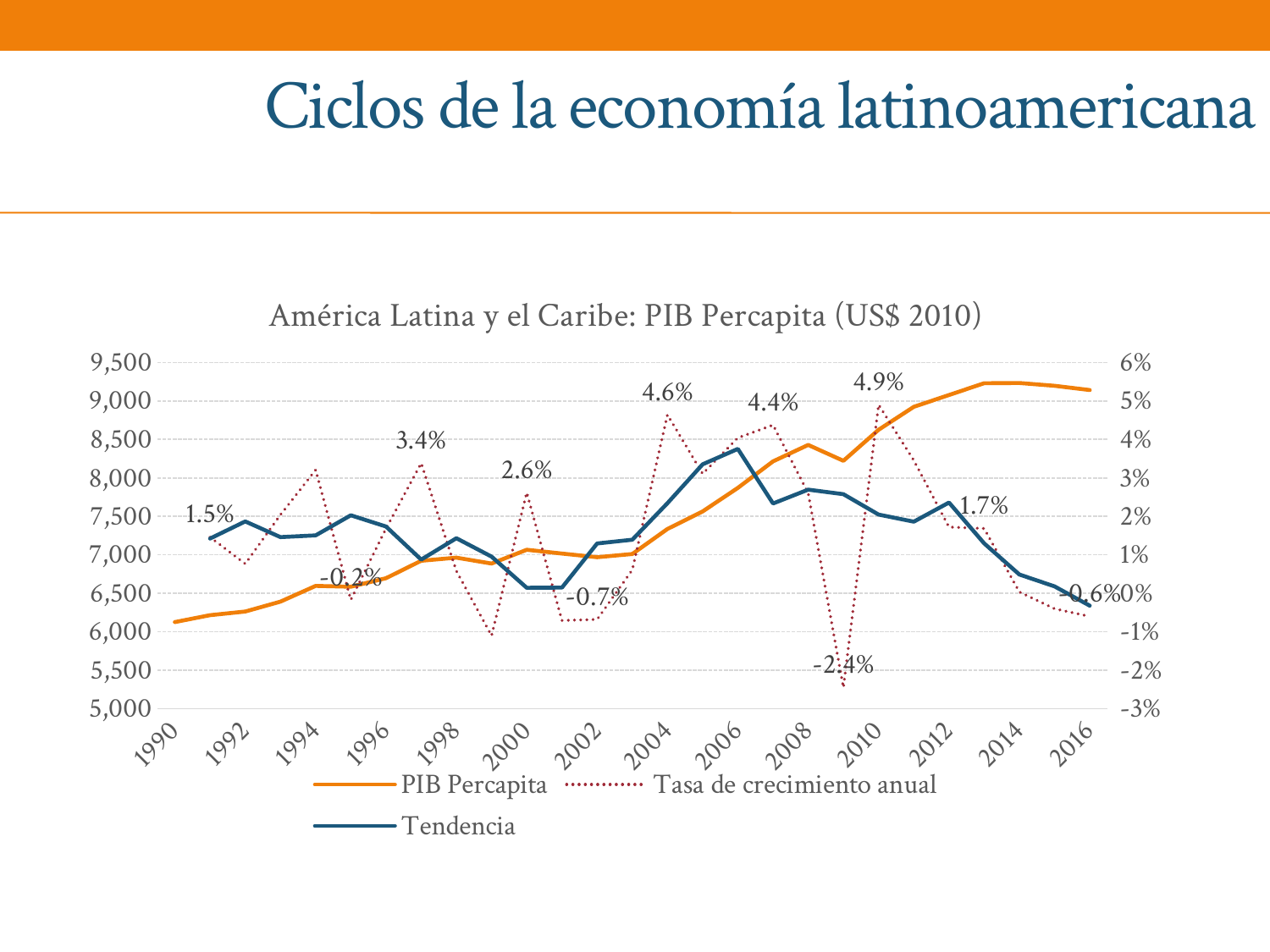

# Ciclos de la economía latinoamericana

### Chart: América Latina y el Caribe: PIB Percapita (US$ 2010)

| Category | PIB Percapita | Tasa de crecimiento anual | Tendencia |
|---|---|---|---|
| 1990 | 6126.62216688724 | None | None |
| 1991 | 6216.05065230116 | 0.014596703204133643 | 0.014228767994903654 |
| 1992 | 6263.73227982436 | 0.007670726992153654 | 0.018686296956531068 |
| 1993 | 6391.63063869057 | 0.020418873788423664 | 0.014611132291762008 |
| 1994 | 6596.53918289357 | 0.03205888384141331 | 0.01505842185448918 |
| 1995 | 6585.39415601105 | -0.0016895263673142313 | 0.02028957549062249 |
| 1996 | 6696.24709035072 | 0.0168331510177695 | 0.01736571905592914 |
| 1997 | 6922.75766022848 | 0.033826495172820215 | 0.008751467802283508 |
| 1998 | 6962.90682750712 | 0.0057995916149569116 | 0.014328306958551872 |
| 1999 | 6886.2287043494 | -0.011012372426814854 | 0.009551637538978319 |
| 2000 | 7066.61118876922 | 0.026194669414027594 | 0.001428734550820554 |
| 2001 | 7016.79019426658 | -0.00705019608009827 | 0.0014816457025881747 |
| 2002 | 6969.16008372021 | -0.006788019767968612 | 0.012961093044325068 |
| 2003 | 7011.42209753946 | 0.006064147373795015 | 0.013932765124449076 |
| 2004 | 7336.64595995673 | 0.04638486428186961 | 0.02342482107277801 |
| 2005 | 7564.47104569078 | 0.031053029814647637 | 0.03352890145601113 |
| 2006 | 7870.15195350249 | 0.040410083661546414 | 0.037523269831988504 |
| 2007 | 8214.33244629744 | 0.04373238214819697 | 0.023348770944069796 |
| 2008 | 8428.20071759541 | 0.02603598925368189 | 0.02694098457982692 |
| 2009 | 8221.81405552787 | -0.024487630157723927 | 0.025767611689706225 |
| 2010 | 8624.7988553293 | 0.04901409799343326 | 0.020464974849142382 |
| 2011 | 8922.72717283923 | 0.034543219210942944 | 0.01862725139957817 |
| 2012 | 9076.36937824095 | 0.01721919794537774 | 0.023595663122610012 |
| 2013 | 9229.28234961878 | 0.01684737200586084 | 0.012992843523923358 |
| 2014 | 9232.55346992519 | 0.00035442845743527407 | 0.00488419968173477 |
| 2015 | 9195.623256045488 | -0.004 | 0.0018004501158240282 |
| 2016 | 9140.449516509216 | -0.006 | -0.003215190514188242 |